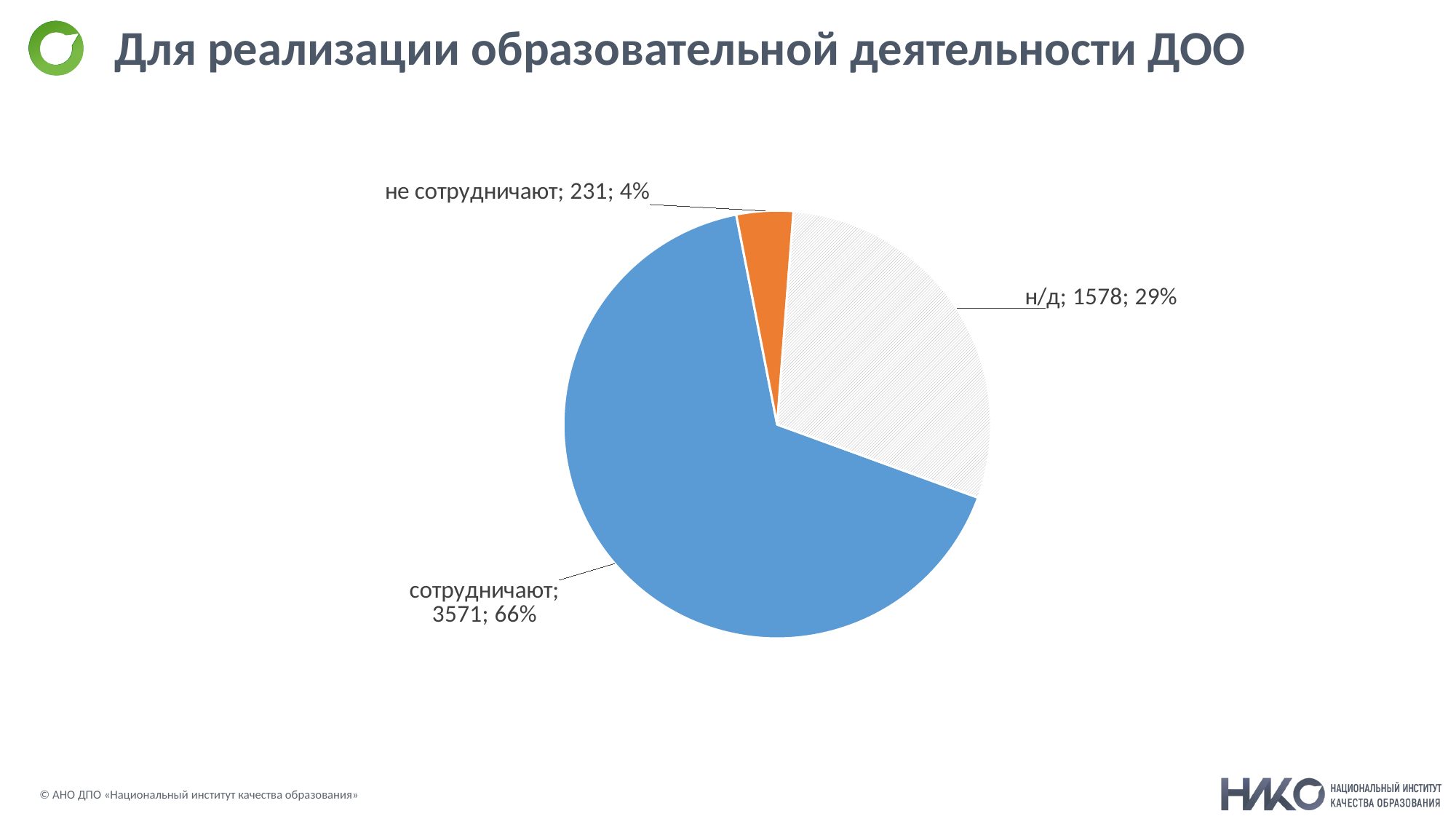

# Для реализации образовательной деятельности ДОО

### Chart

| Category |  |
|---|---|
| сотрудничают | 3571.0 |
| не сотрудничают | 231.0 |
| н/д | 1578.0 |